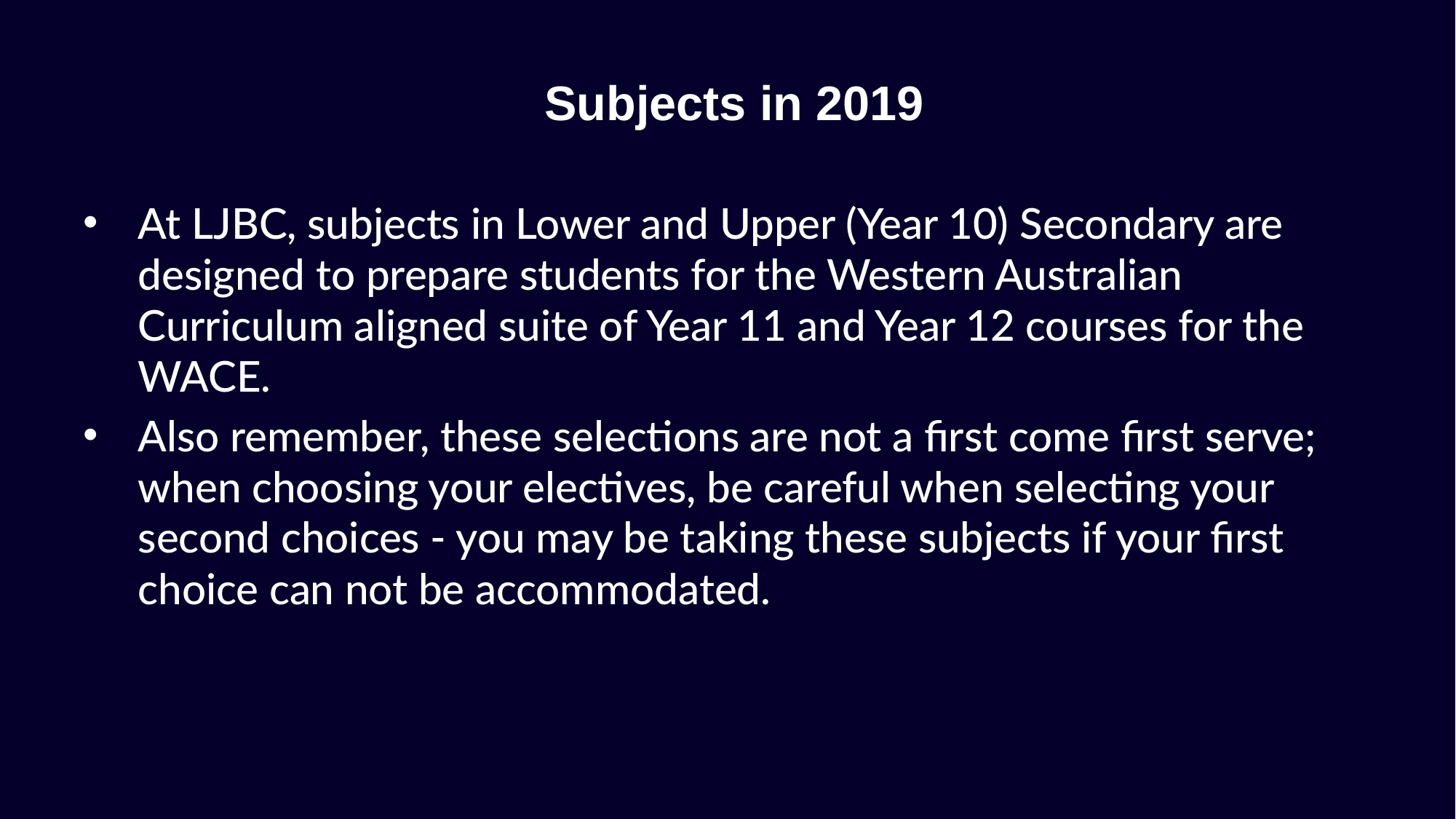

# Subjects in 2019
At LJBC, subjects in Lower and Upper (Year 10) Secondary are designed to prepare students for the Western Australian Curriculum aligned suite of Year 11 and Year 12 courses for the WACE.
Also remember, these selections are not a first come first serve; when choosing your electives, be careful when selecting your second choices - you may be taking these subjects if your first choice can not be accommodated.